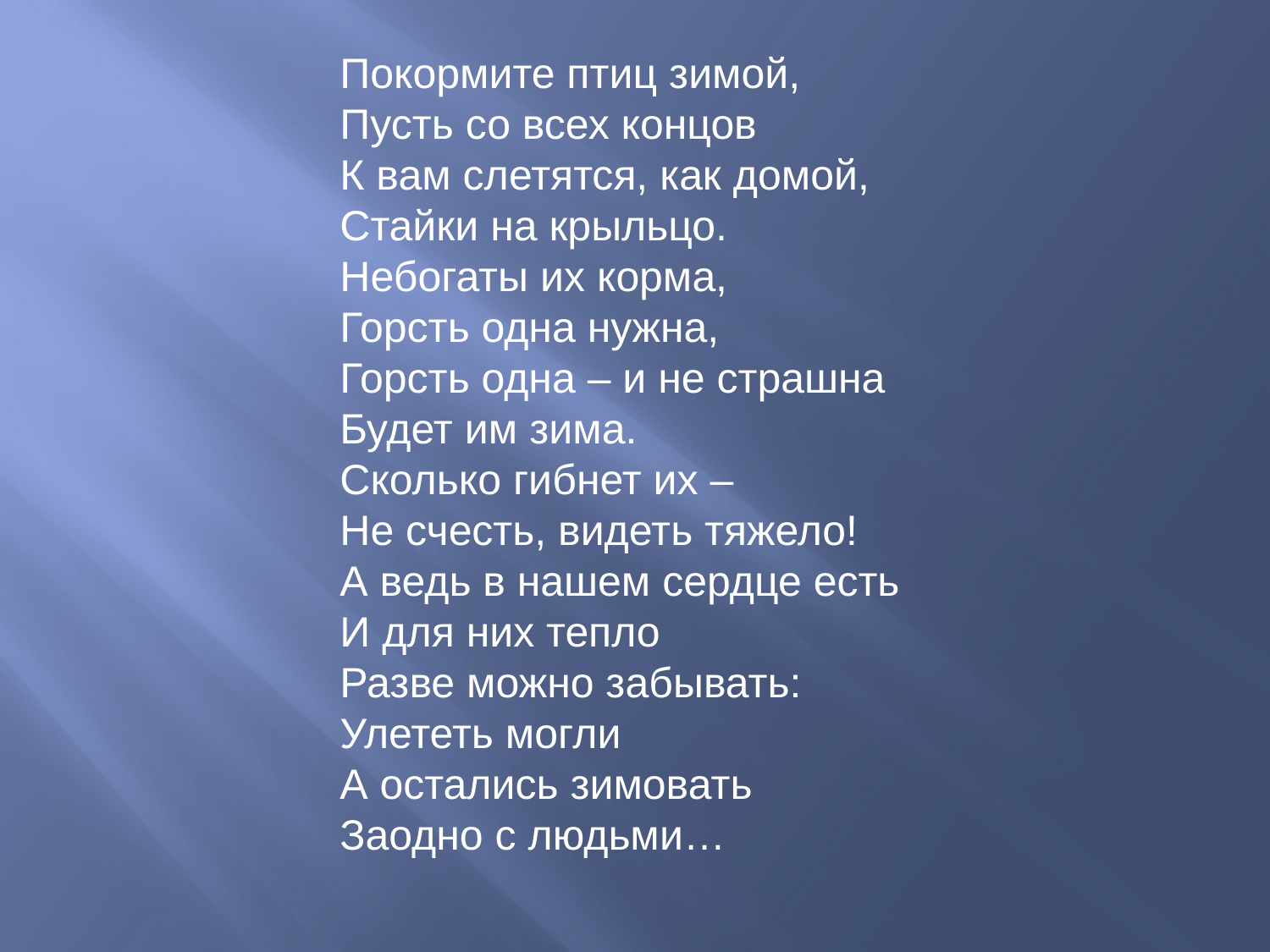

Покормите птиц зимой,
Пусть со всех концов
К вам слетятся, как домой, 
Стайки на крыльцо.
Небогаты их корма,
Горсть одна нужна,
Горсть одна – и не страшна
Будет им зима.
Сколько гибнет их –
Не счесть, видеть тяжело!
А ведь в нашем сердце есть
И для них тепло
Разве можно забывать:
Улететь могли
А остались зимовать
Заодно с людьми…